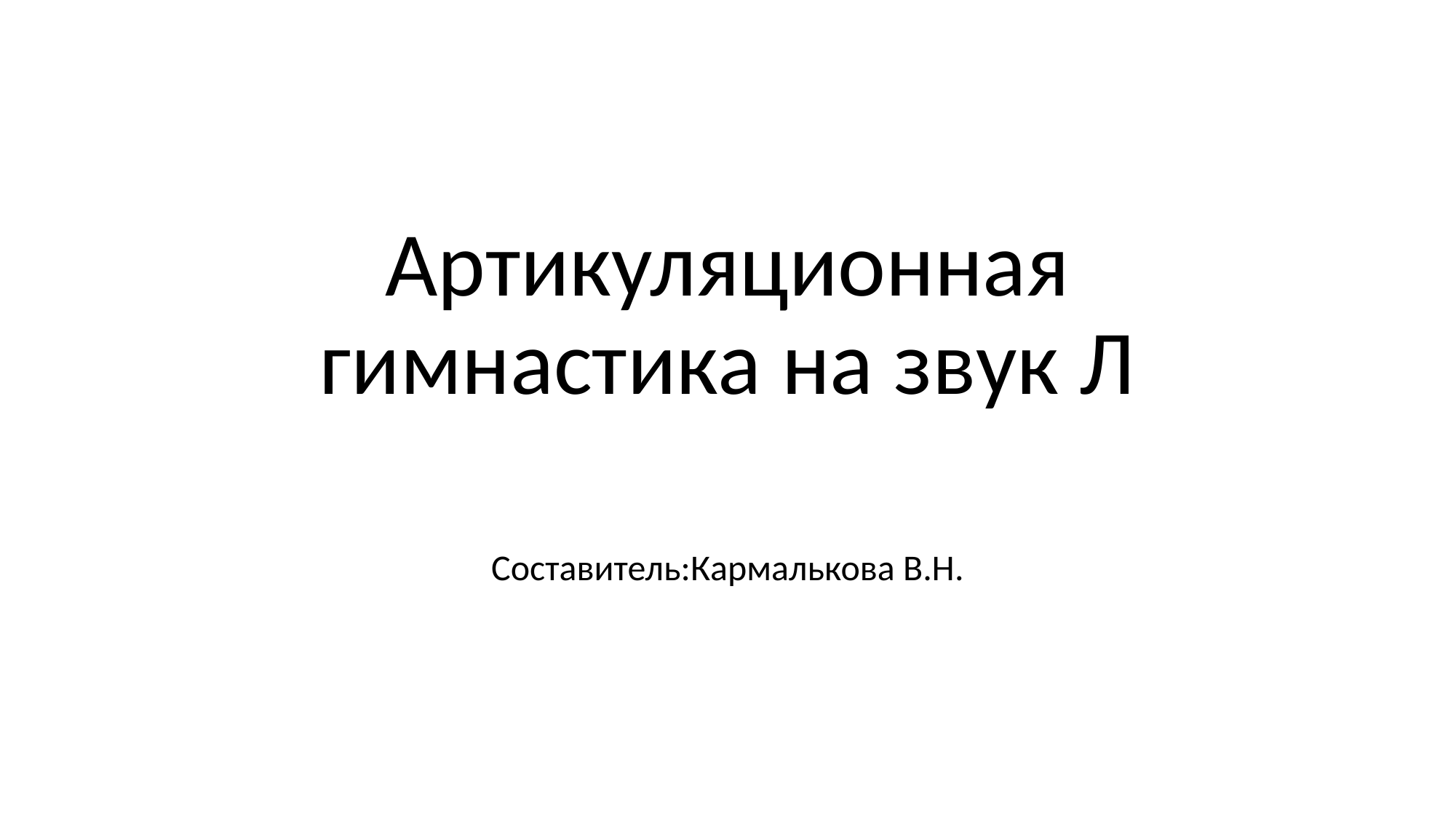

# Артикуляционная гимнастика на звук Л

Составитель:Кармалькова В.Н.